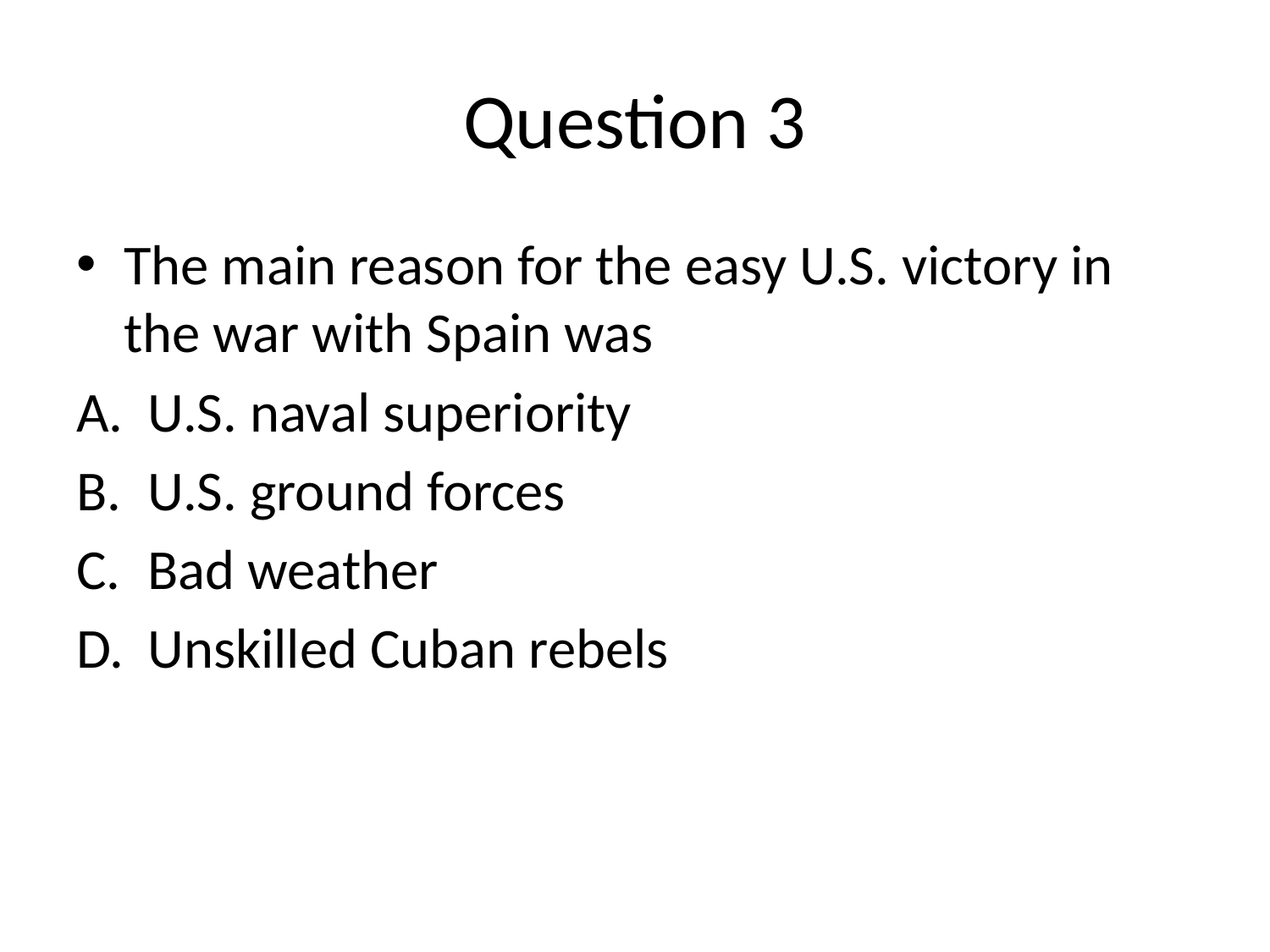

# Question 3
The main reason for the easy U.S. victory in the war with Spain was
U.S. naval superiority
U.S. ground forces
Bad weather
Unskilled Cuban rebels